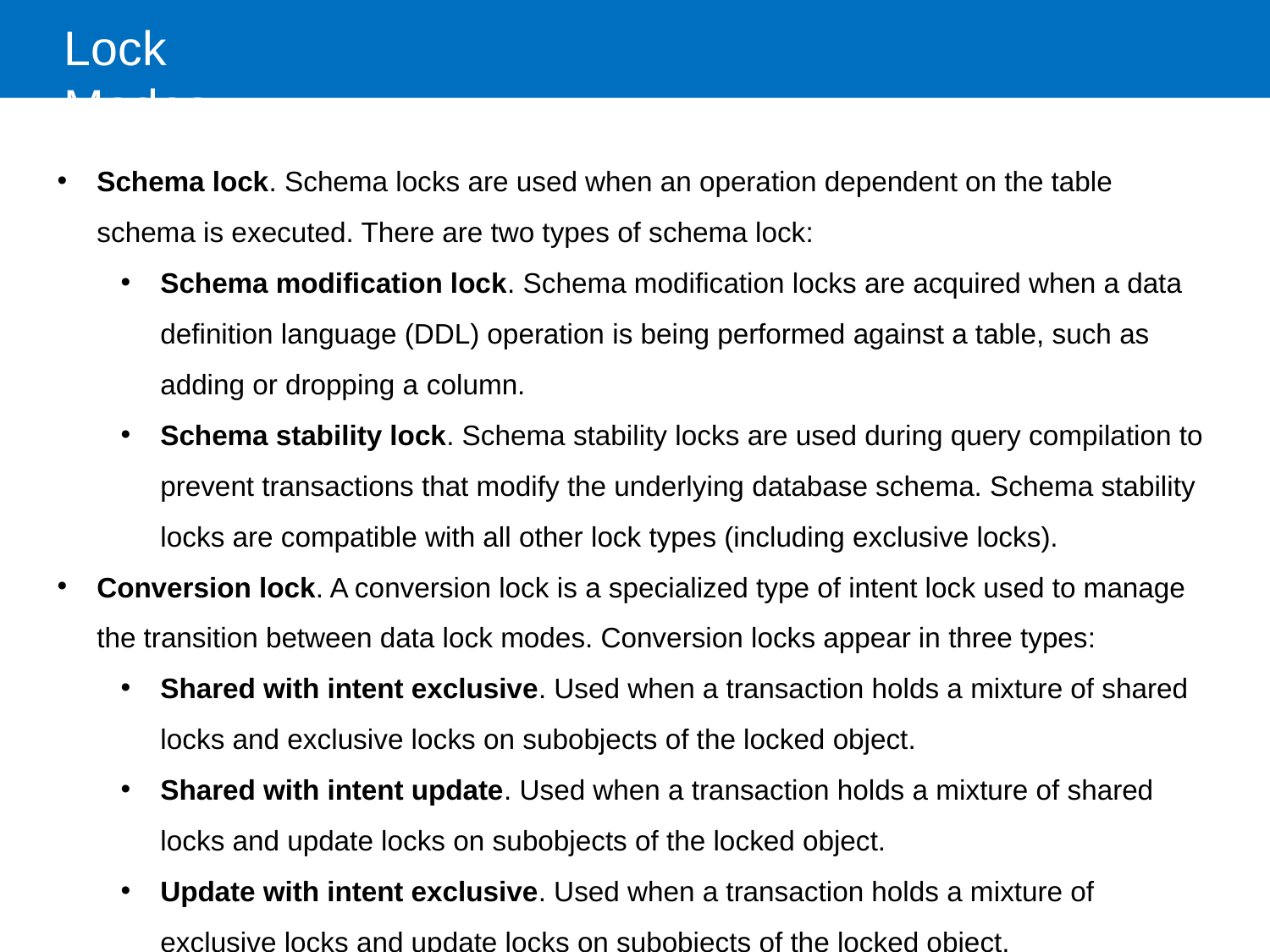

# Lock Modes
Schema lock. Schema locks are used when an operation dependent on the table schema is executed. There are two types of schema lock:
Schema modification lock. Schema modification locks are acquired when a data definition language (DDL) operation is being performed against a table, such as adding or dropping a column.
Schema stability lock. Schema stability locks are used during query compilation to prevent transactions that modify the underlying database schema. Schema stability locks are compatible with all other lock types (including exclusive locks).
Conversion lock. A conversion lock is a specialized type of intent lock used to manage the transition between data lock modes. Conversion locks appear in three types:
Shared with intent exclusive. Used when a transaction holds a mixture of shared locks and exclusive locks on subobjects of the locked object.
Shared with intent update. Used when a transaction holds a mixture of shared locks and update locks on subobjects of the locked object.
Update with intent exclusive. Used when a transaction holds a mixture of exclusive locks and update locks on subobjects of the locked object.